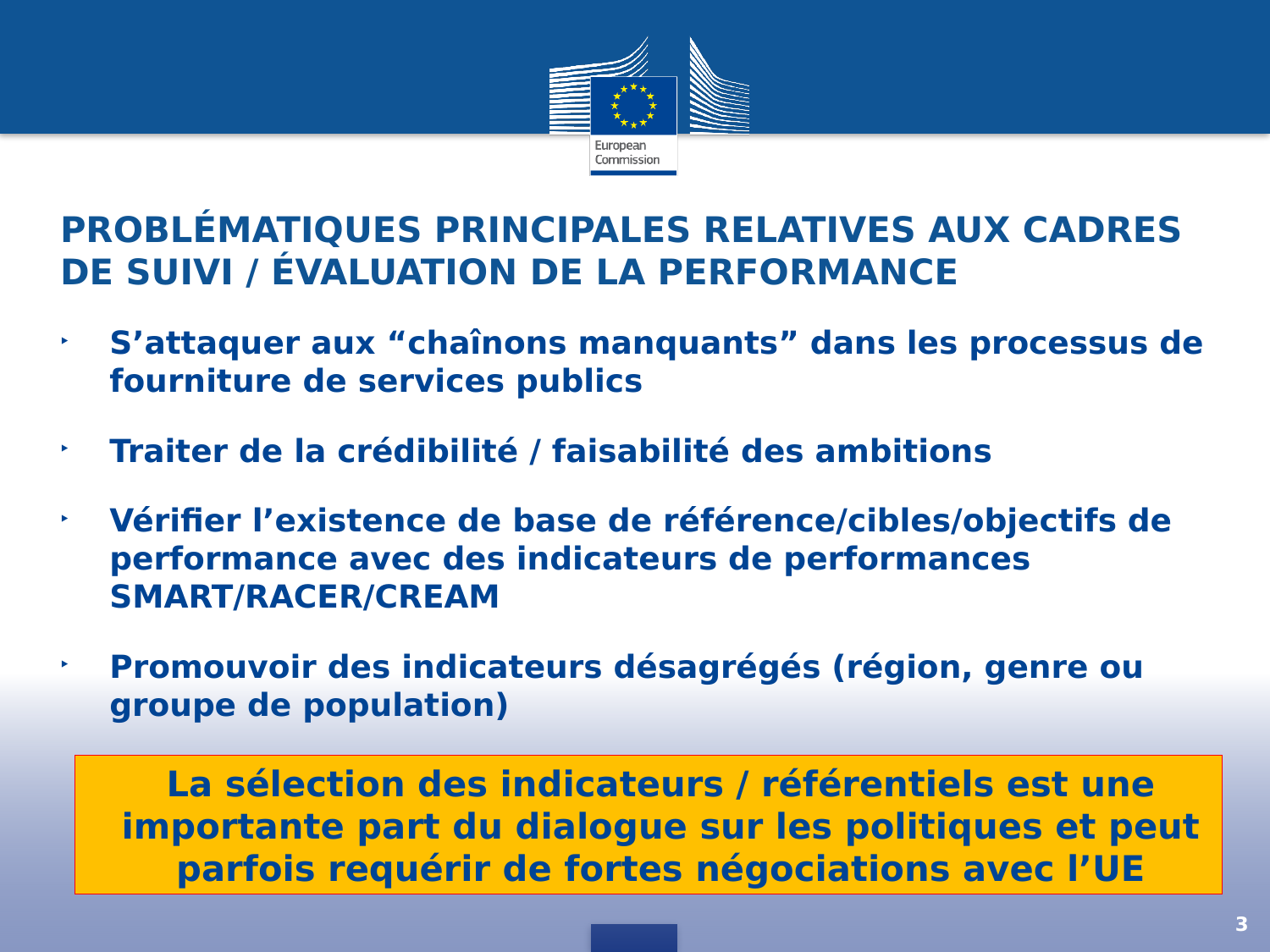

# Problématiques principales relatives aux cadres de suivi / évaluation de la performance
S’attaquer aux “chaînons manquants” dans les processus de fourniture de services publics
Traiter de la crédibilité / faisabilité des ambitions
Vérifier l’existence de base de référence/cibles/objectifs de performance avec des indicateurs de performances SMART/RACER/CREAM
Promouvoir des indicateurs désagrégés (région, genre ou groupe de population)

La sélection des indicateurs / référentiels est une importante part du dialogue sur les politiques et peut parfois requérir de fortes négociations avec l’UE
3